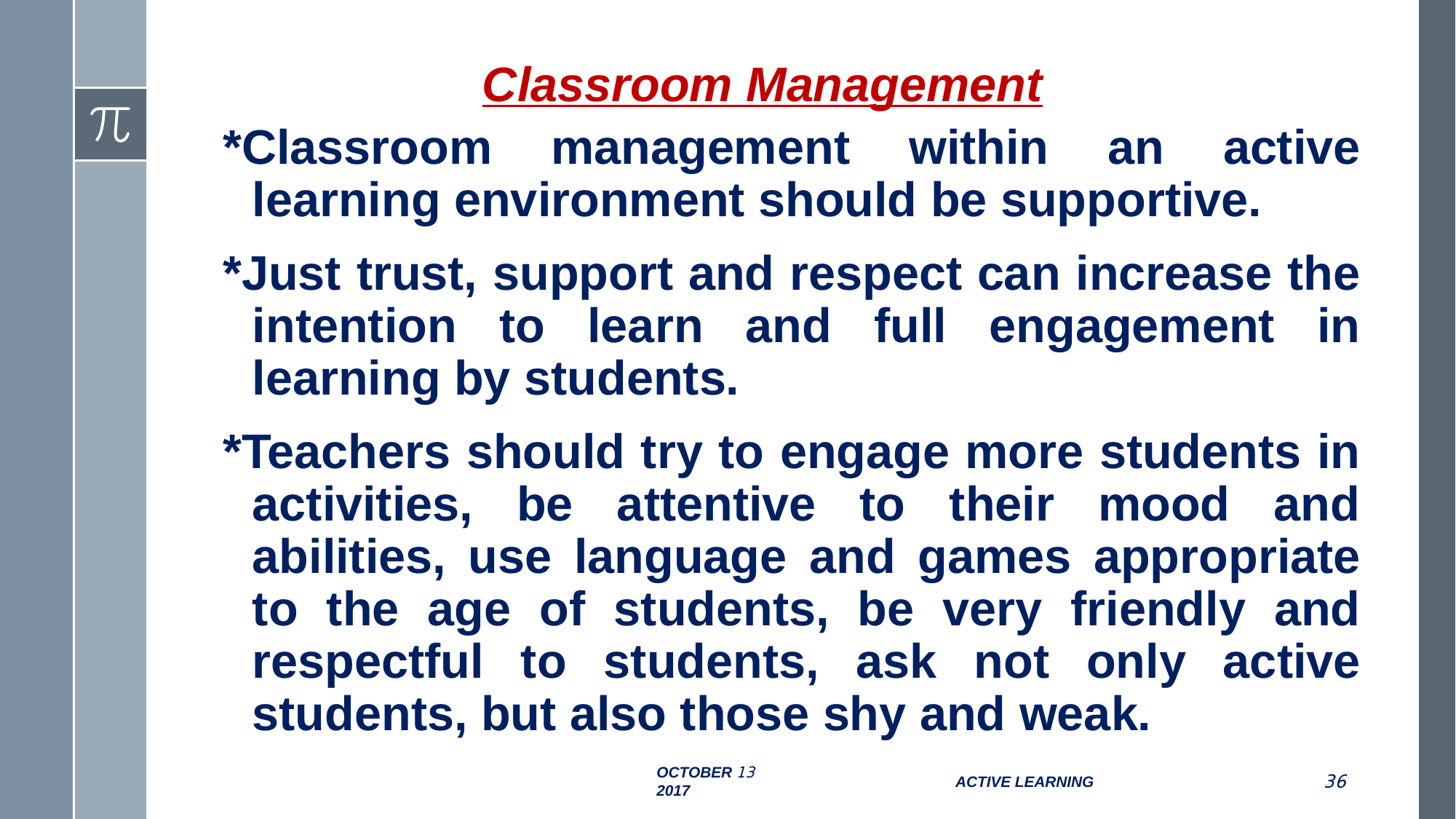

# Classroom Management
*Classroom management within an active learning environment should be supportive.
*Just trust, support and respect can increase the intention to learn and full engagement in learning by students.
*Teachers should try to engage more students in activities, be attentive to their mood and abilities, use language and games appropriate to the age of students, be very friendly and respectful to students, ask not only active students, but also those shy and weak.
Active Learning
36
13 October 2017